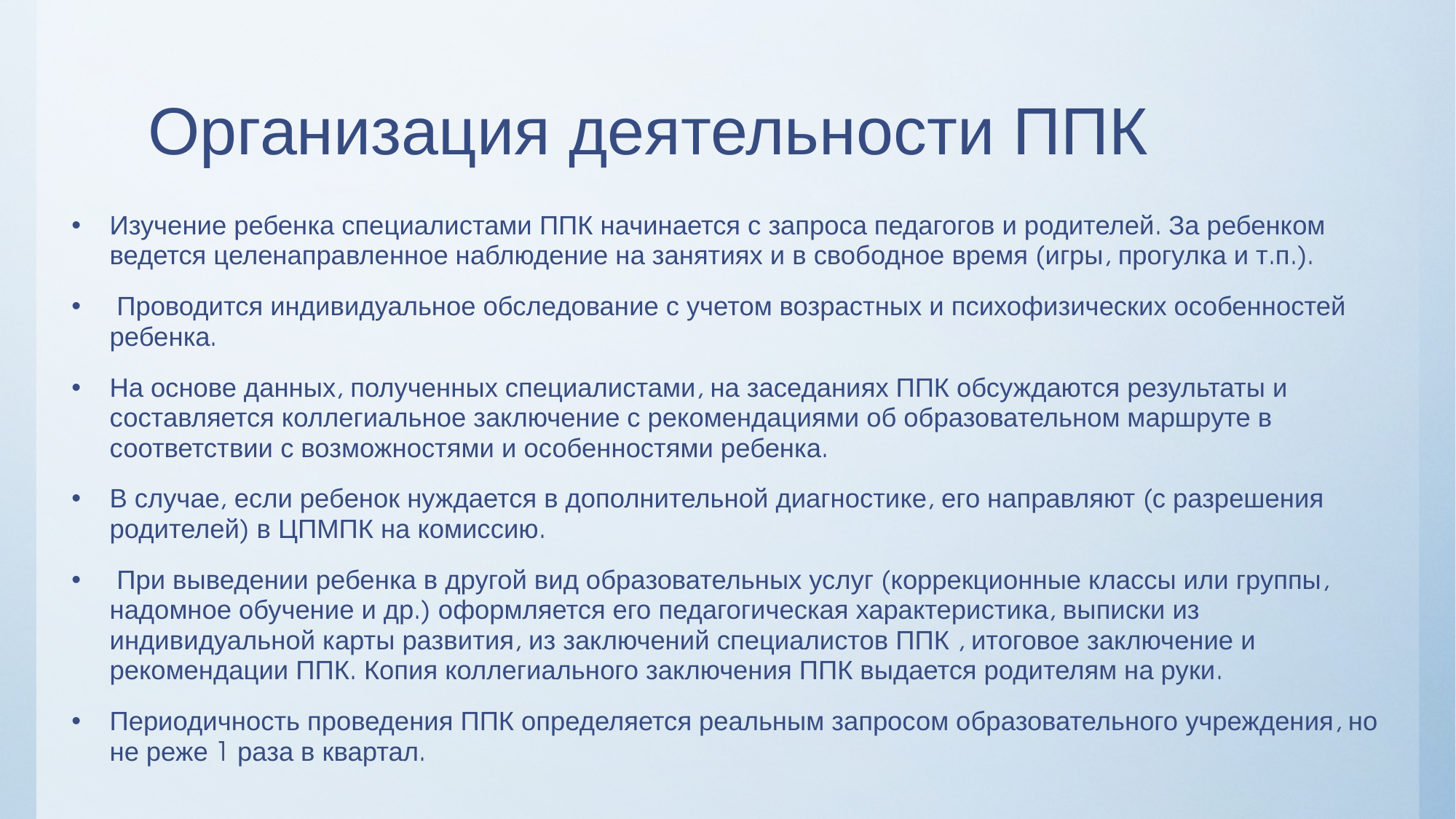

# Организация деятельности ППК
Изучение ребенка специалистами ППК начинается с запроса педагогов и родителей. За ребенком ведется целенаправленное наблюдение на занятиях и в свободное время (игры, прогулка и т.п.).
 Проводится индивидуальное обследование с учетом возрастных и психофизических особенностей ребенка.
На основе данных, полученных специалистами, на заседаниях ППК обсуждаются результаты и составляется коллегиальное заключение с рекомендациями об образовательном маршруте в соответствии с возможностями и особенностями ребенка.
В случае, если ребенок нуждается в дополнительной диагностике, его направляют (с разрешения родителей) в ЦПМПК на комиссию.
 При выведении ребенка в другой вид образовательных услуг (коррекционные классы или группы, надомное обучение и др.) оформляется его педагогическая характеристика, выписки из индивидуальной карты развития, из заключений специалистов ППК , итоговое заключение и рекомендации ППК. Копия коллегиального заключения ППК выдается родителям на руки.
Периодичность проведения ППК определяется реальным запросом образовательного учреждения, но не реже 1 раза в квартал.